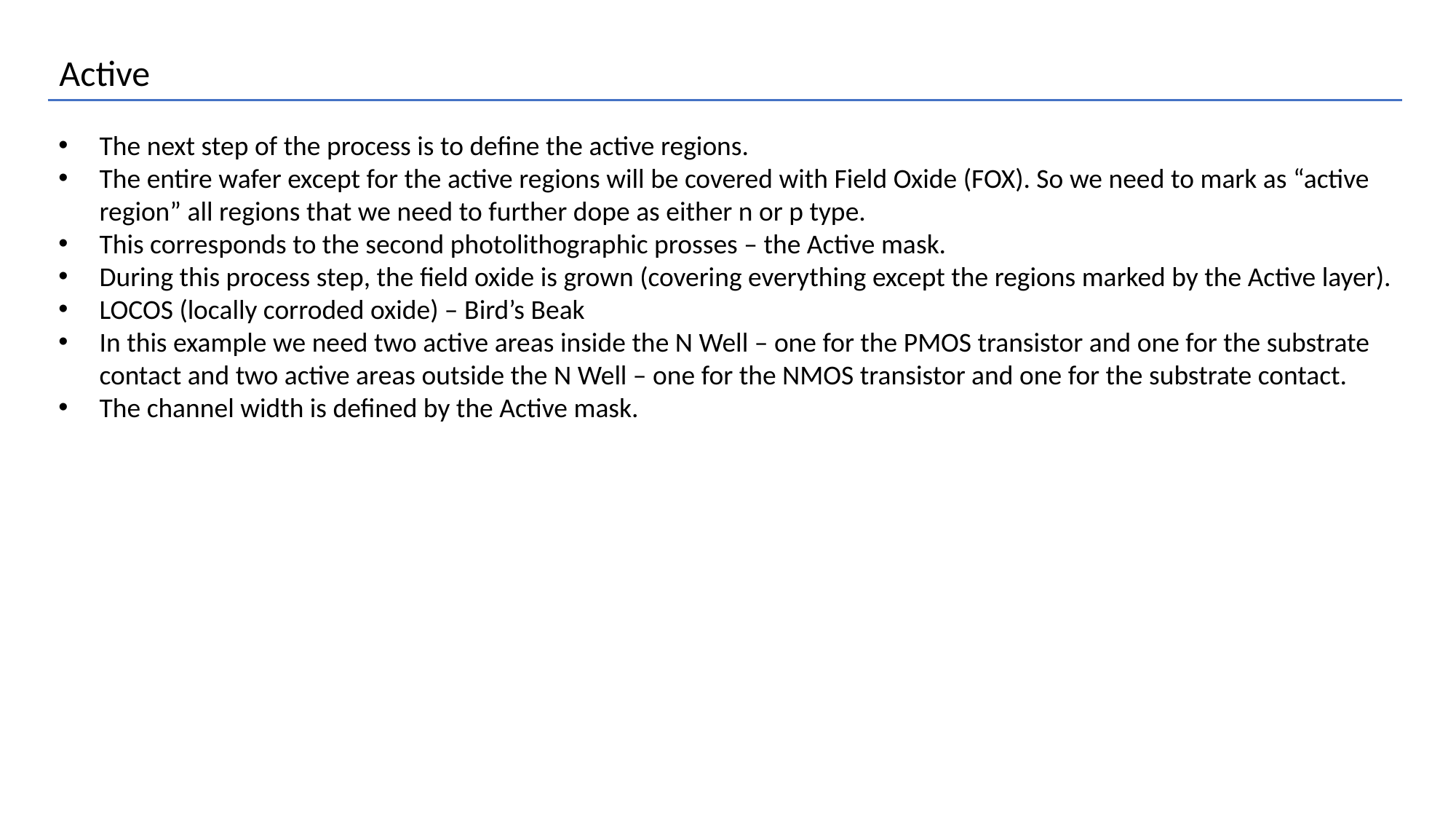

Active
The next step of the process is to define the active regions.
The entire wafer except for the active regions will be covered with Field Oxide (FOX). So we need to mark as “active region” all regions that we need to further dope as either n or p type.
This corresponds to the second photolithographic prosses – the Active mask.
During this process step, the field oxide is grown (covering everything except the regions marked by the Active layer).
LOCOS (locally corroded oxide) – Bird’s Beak
In this example we need two active areas inside the N Well – one for the PMOS transistor and one for the substrate contact and two active areas outside the N Well – one for the NMOS transistor and one for the substrate contact.
The channel width is defined by the Active mask.